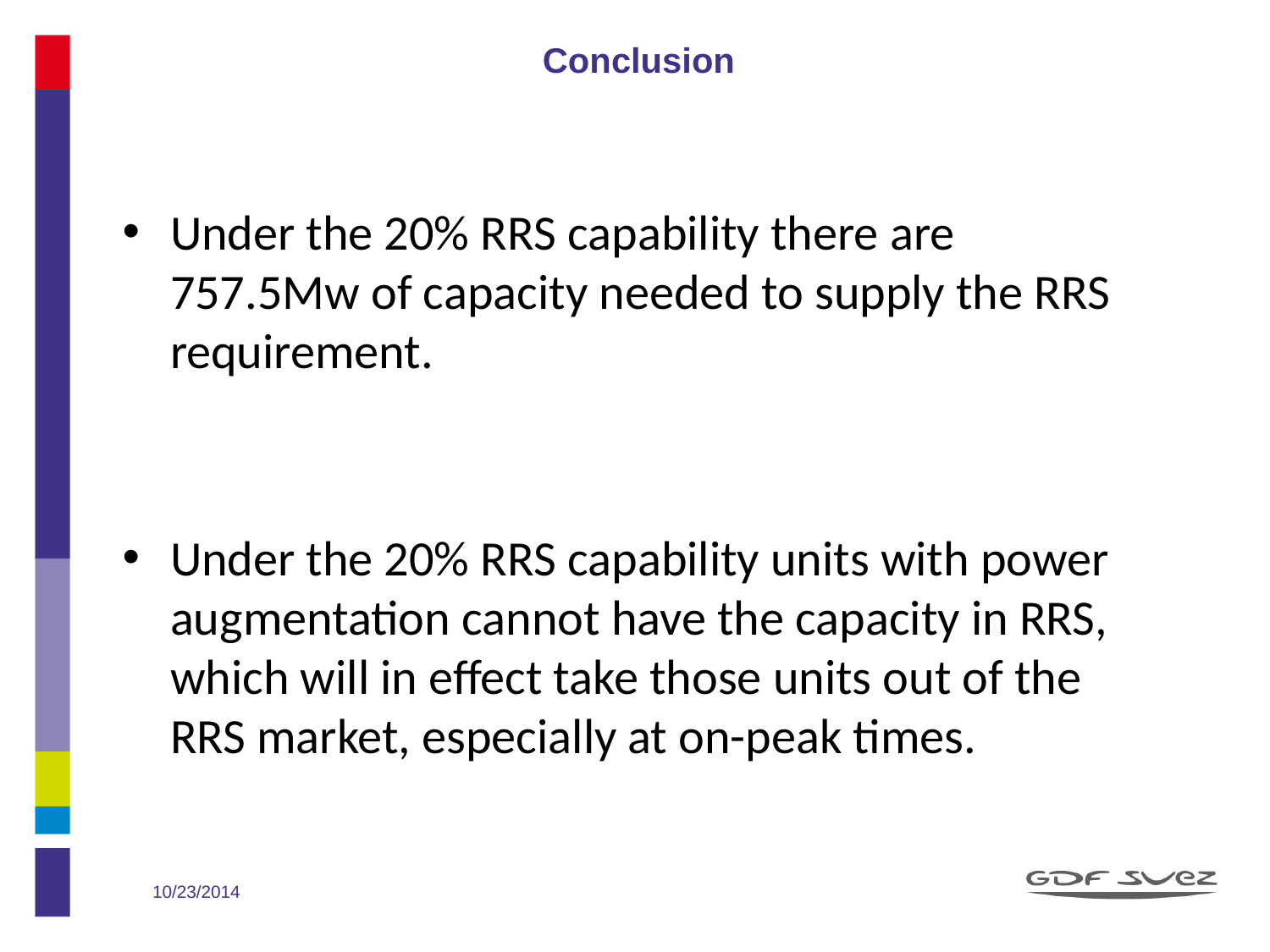

Footer and date can be personalized as follow:
Insert / Header and footer
Select the date and type the appropriate title
Click on Apply to all
# Conclusion
Under the 20% RRS capability there are 757.5Mw of capacity needed to supply the RRS requirement.

Under the 20% RRS capability units with power augmentation cannot have the capacity in RRS, which will in effect take those units out of the RRS market, especially at on-peak times.
10/23/2014

4